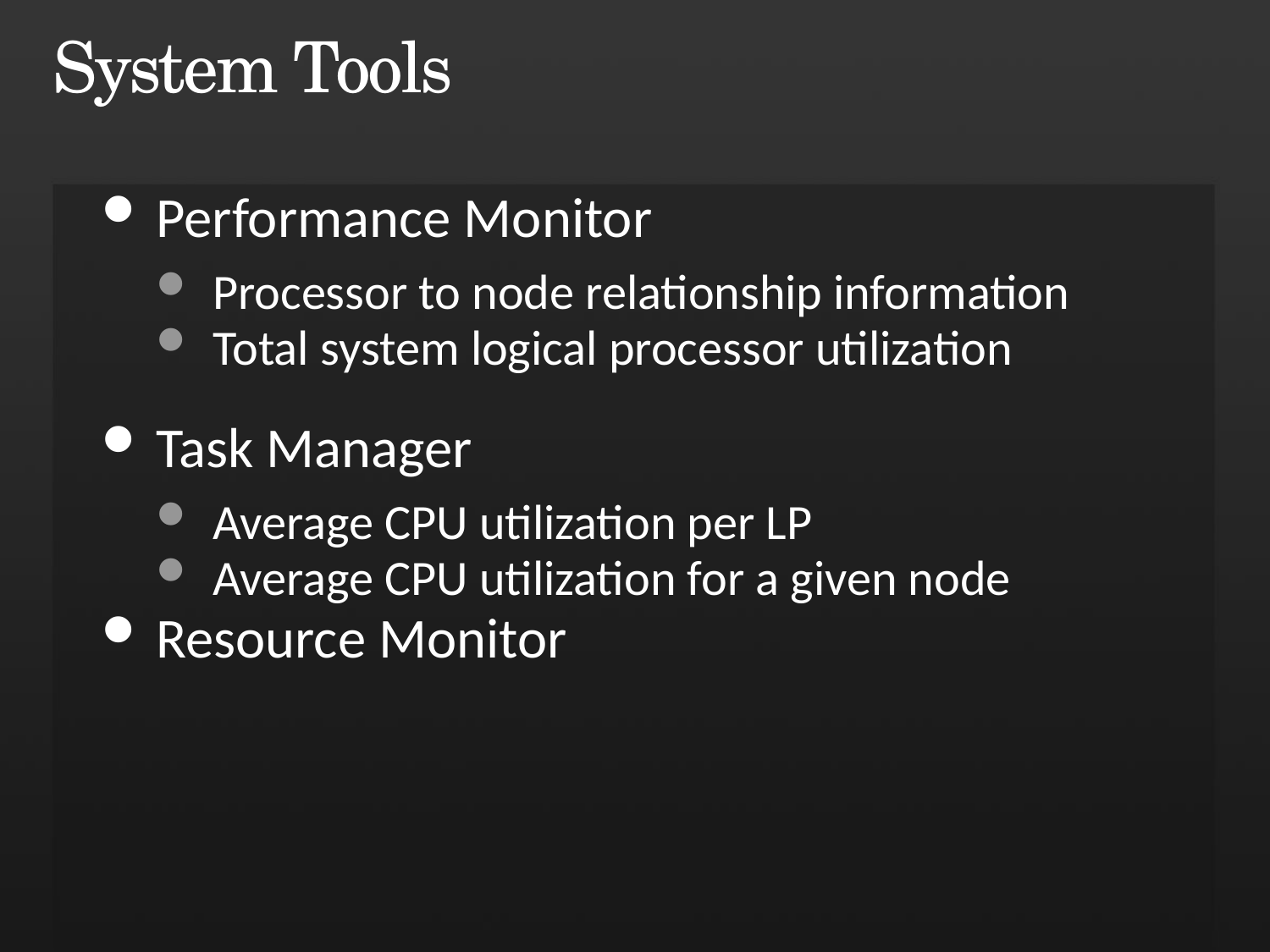

# System Tools
Performance Monitor
Processor to node relationship information
Total system logical processor utilization

Task Manager
Average CPU utilization per LP
Average CPU utilization for a given node
Resource Monitor